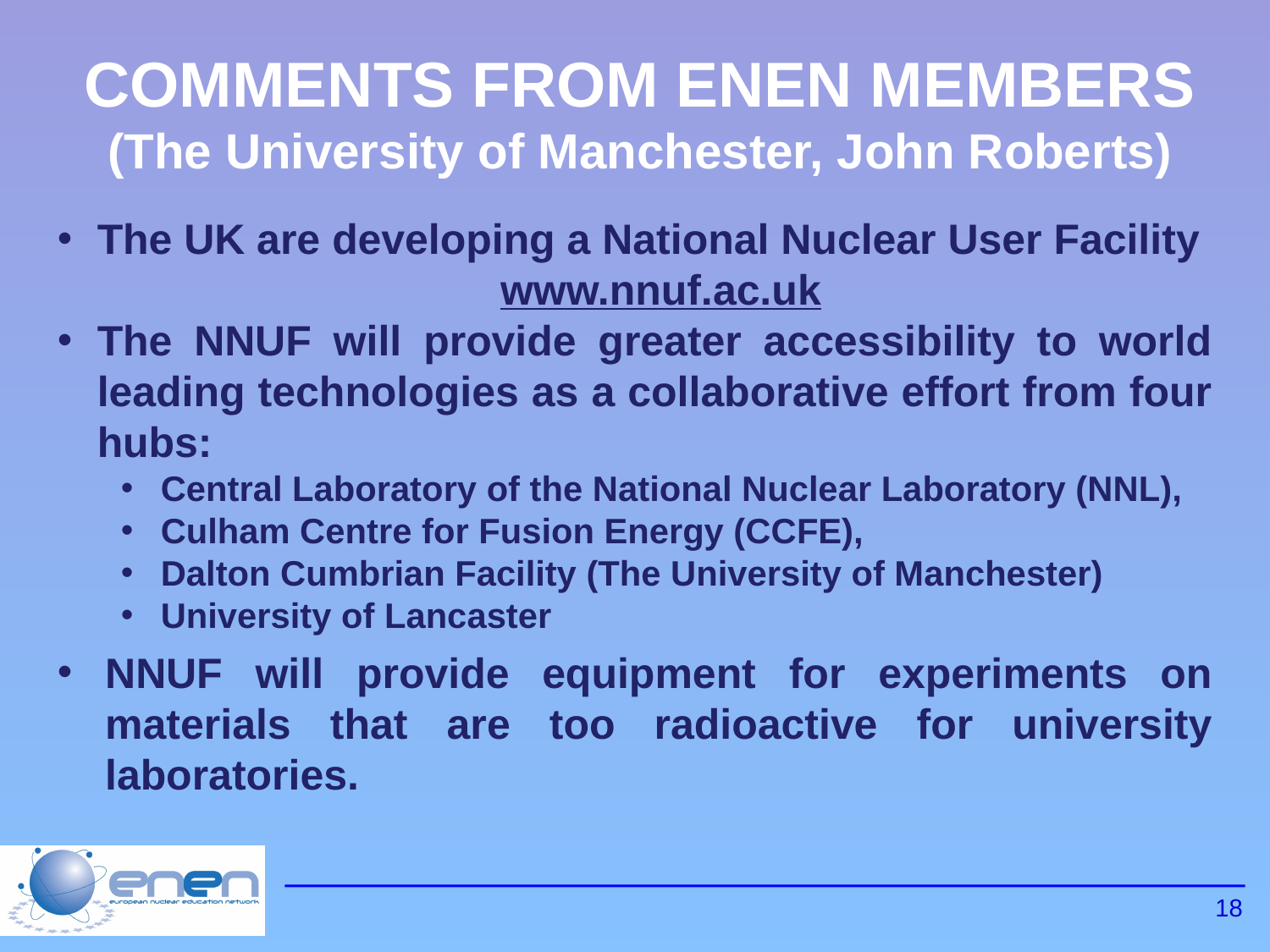

COMMENTS FROM ENEN MEMBERS
(The University of Manchester, John Roberts)

The UK are developing a National Nuclear User Facility
www.nnuf.ac.uk
The NNUF will provide greater accessibility to world leading technologies as a collaborative effort from four hubs:
Central Laboratory of the National Nuclear Laboratory (NNL),
Culham Centre for Fusion Energy (CCFE),
Dalton Cumbrian Facility (The University of Manchester)
University of Lancaster
NNUF will provide equipment for experiments on materials that are too radioactive for university laboratories.